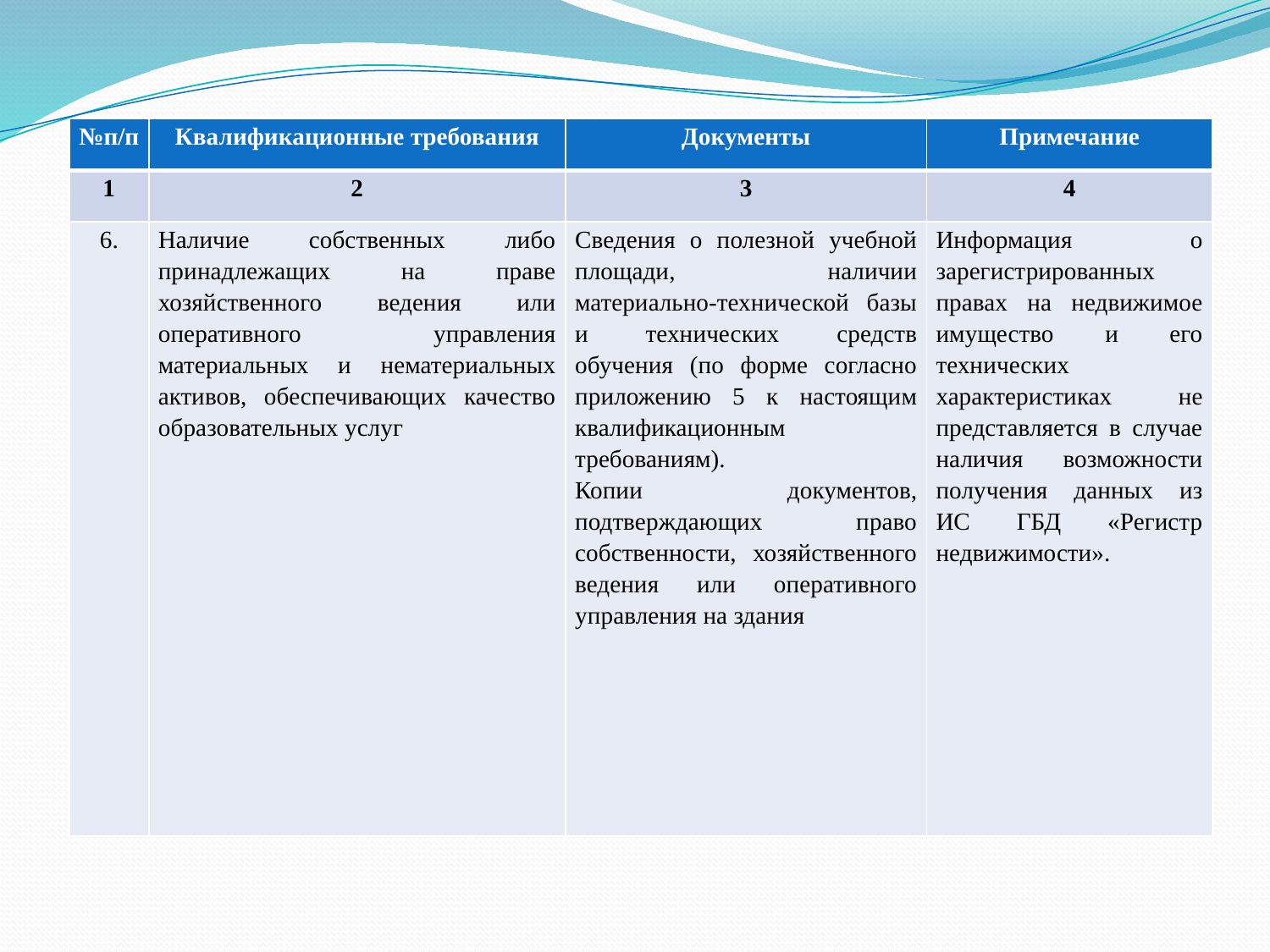

| №п/п | Квалификационные требования | Документы | Примечание |
| --- | --- | --- | --- |
| 1 | 2 | 3 | 4 |
| 6. | Наличие собственных либо принадлежащих на праве хозяйственного ведения или оперативного управления материальных и нематериальных активов, обеспечивающих качество образовательных услуг | Сведения о полезной учебной площади, наличии материально-технической базы и технических средств обучения (по форме согласно приложению 5 к настоящим квалификационным требованиям). Копии документов, подтверждающих право собственности, хозяйственного ведения или оперативного управления на здания | Информация о зарегистрированных правах на недвижимое имущество и его технических характеристиках не представляется в случае наличия возможности получения данных из ИС ГБД «Регистр недвижимости». |